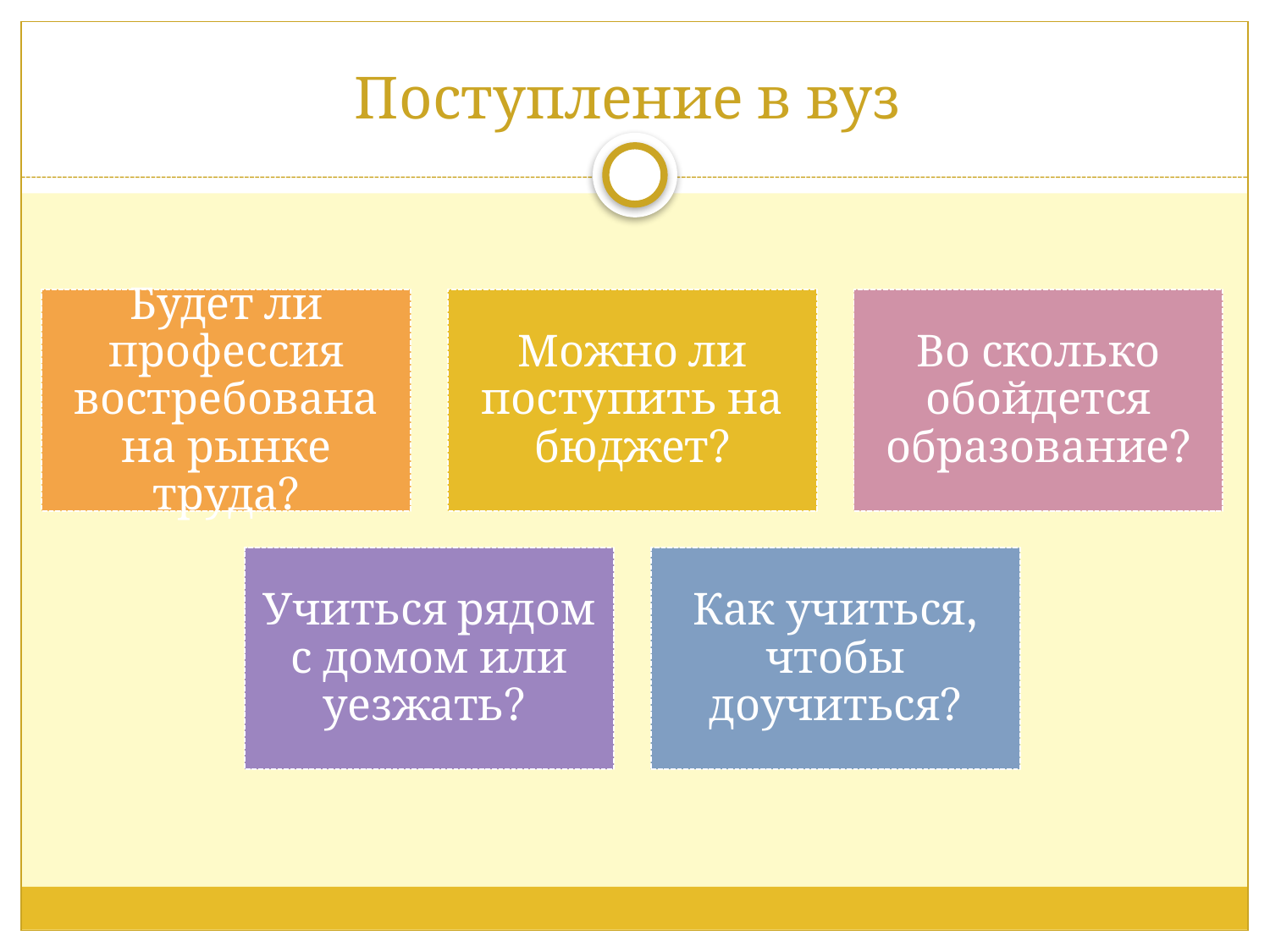

# Поступление в вуз
Будет ли профессия востребована на рынке труда?
Можно ли поступить на бюджет?
Во сколько обойдется образование?
Учиться рядом с домом или уезжать?
Как учиться, чтобы доучиться?